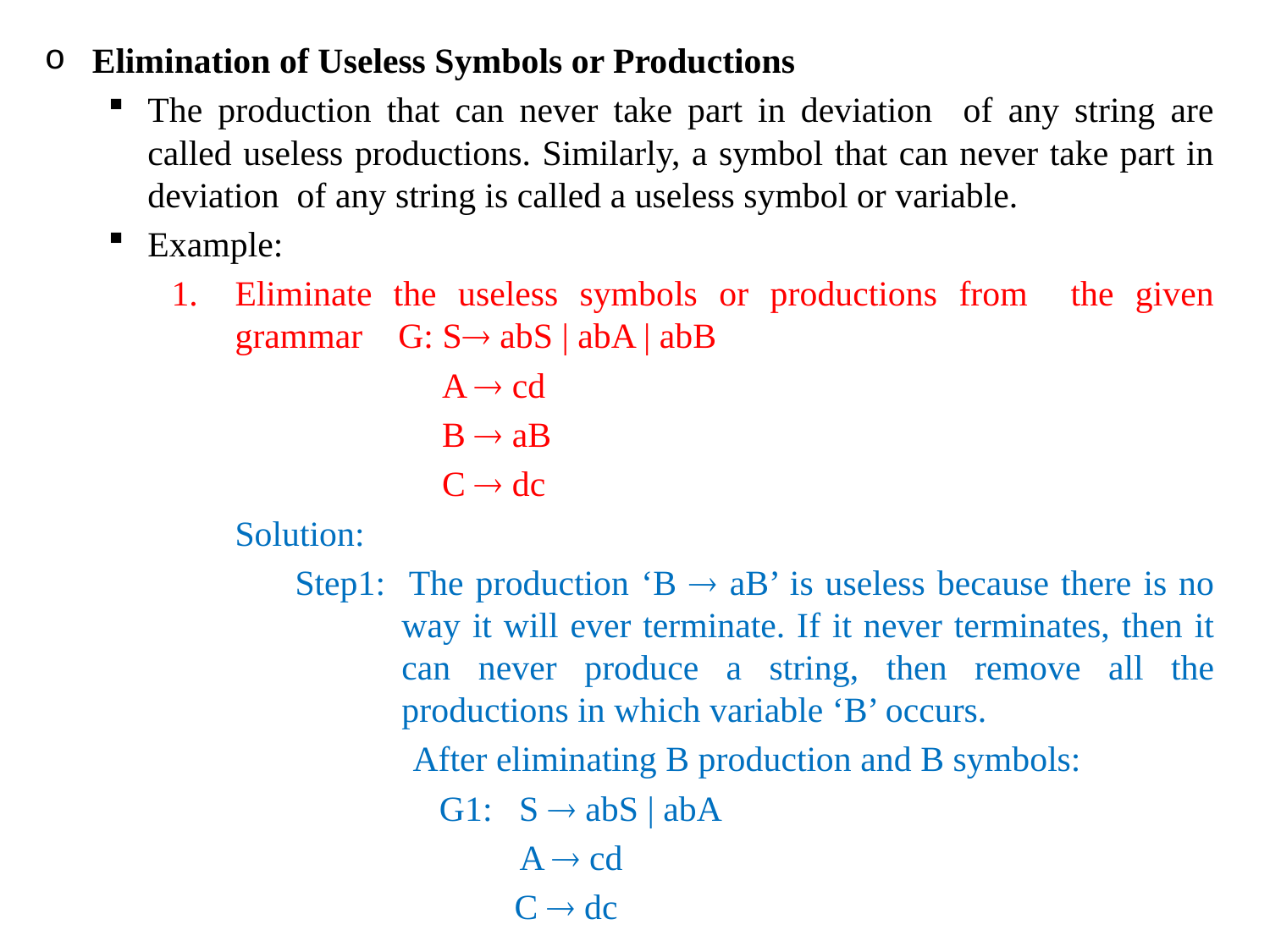

Elimination of Useless Symbols or Productions
The production that can never take part in deviation  of any string are called useless productions. Similarly, a symbol that can never take part in deviation  of any string is called a useless symbol or variable.
Example:
Eliminate the useless symbols or productions from  the given grammar    G: S→ abS | abA | abB
         A → cd
         B → aB
         C → dc
Solution:
       Step1:  The production ‘B → aB’ is useless because there is no way it will ever terminate. If it never terminates, then it can never produce a string, then remove all the productions in which variable ‘B’ occurs.
                    After eliminating B production and B symbols:
                       G1:   S → abS | abA
                                A → cd
	          C → dc